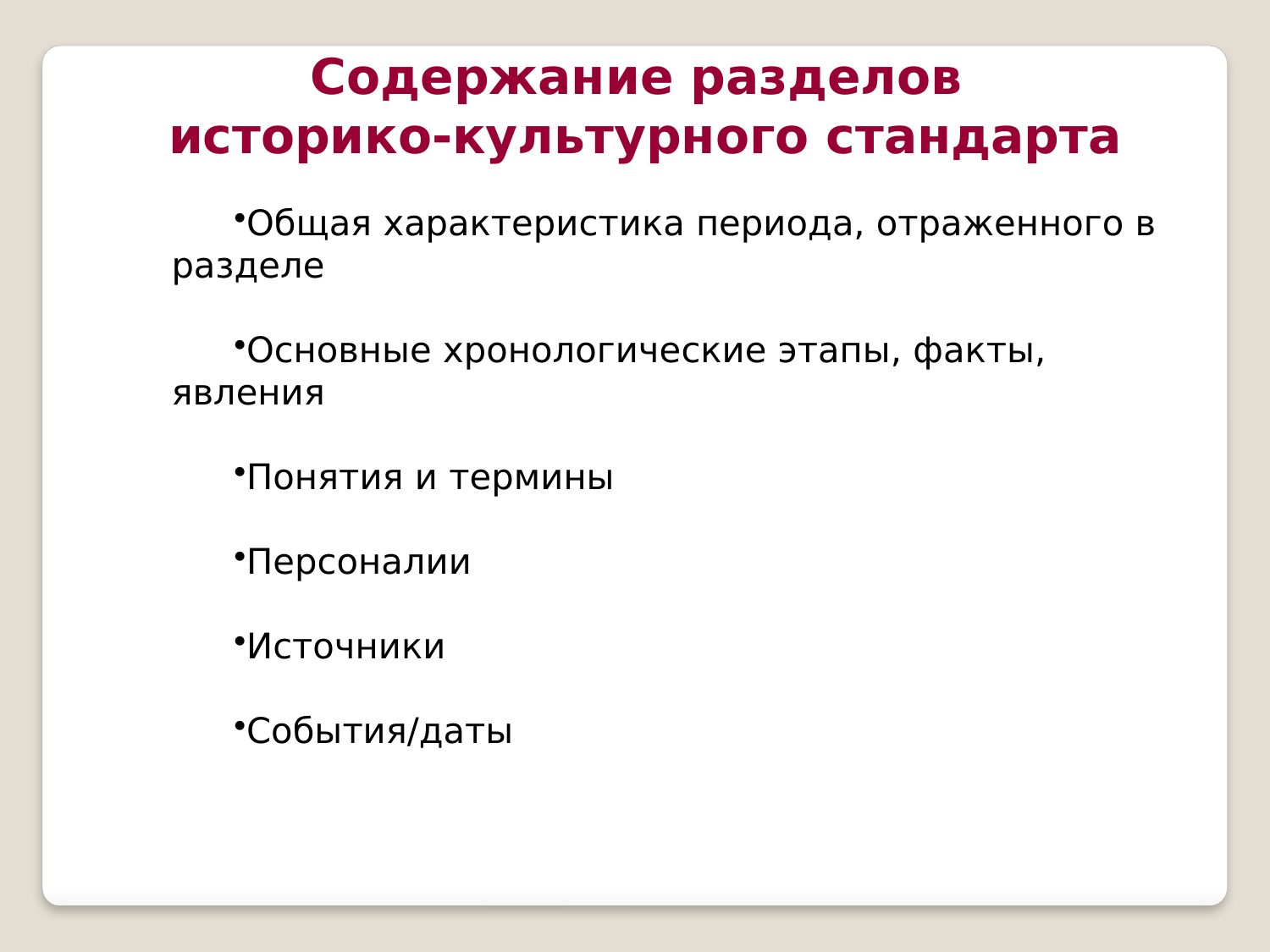

Содержание разделов
историко-культурного стандарта
Общая характеристика периода, отраженного в разделе

Основные хронологические этапы, факты, явления

Понятия и термины

Персоналии

Источники

События/даты